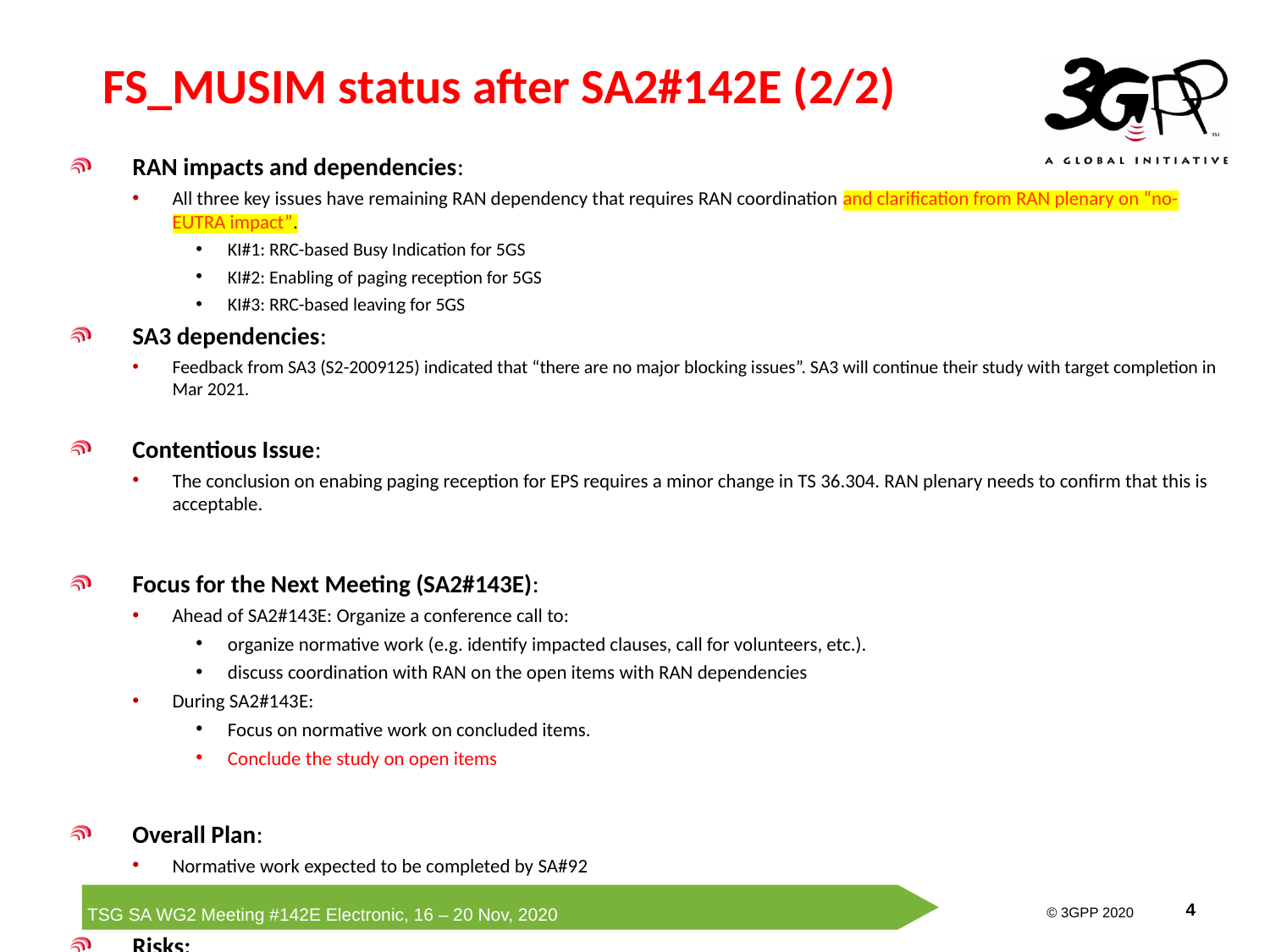

# FS_MUSIM status after SA2#142E (2/2)
RAN impacts and dependencies:
All three key issues have remaining RAN dependency that requires RAN coordination and clarification from RAN plenary on “no-EUTRA impact”.
KI#1: RRC-based Busy Indication for 5GS
KI#2: Enabling of paging reception for 5GS
KI#3: RRC-based leaving for 5GS
SA3 dependencies:
Feedback from SA3 (S2-2009125) indicated that “there are no major blocking issues”. SA3 will continue their study with target completion in Mar 2021.

Contentious Issue:
The conclusion on enabing paging reception for EPS requires a minor change in TS 36.304. RAN plenary needs to confirm that this is acceptable.

Focus for the Next Meeting (SA2#143E):
Ahead of SA2#143E: Organize a conference call to:
organize normative work (e.g. identify impacted clauses, call for volunteers, etc.).
discuss coordination with RAN on the open items with RAN dependencies
During SA2#143E:
Focus on normative work on concluded items.
Conclude the study on open items

Overall Plan:
Normative work expected to be completed by SA#92

Risks:
RAN progress required in 2021Q1 to allow for conclusion of items with RAN dependencies.